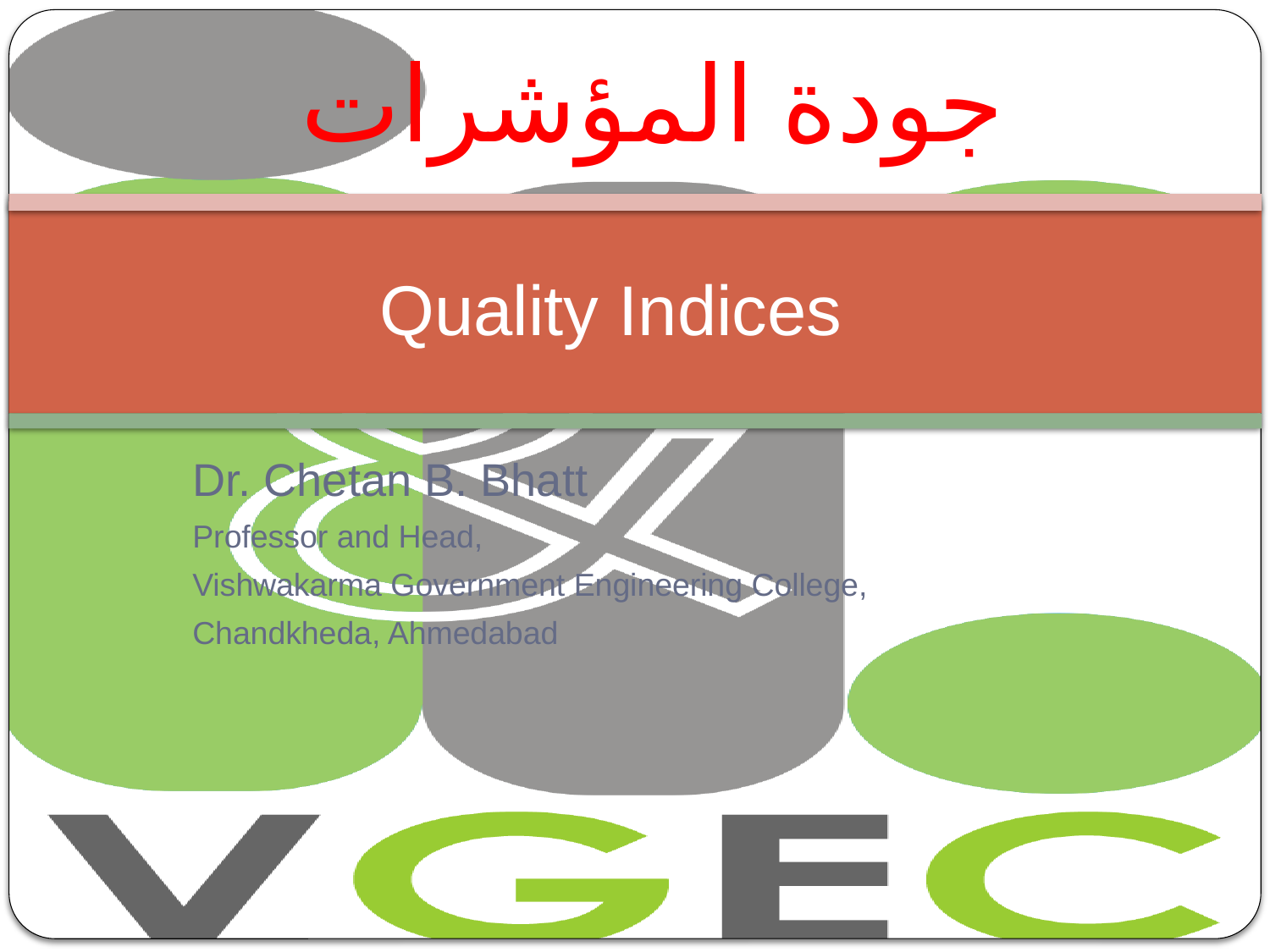

جودة المؤشرات
# Quality Indices
Dr. Chetan B. Bhatt
Professor and Head,
Vishwakarma Government Engineering College,
Chandkheda, Ahmedabad